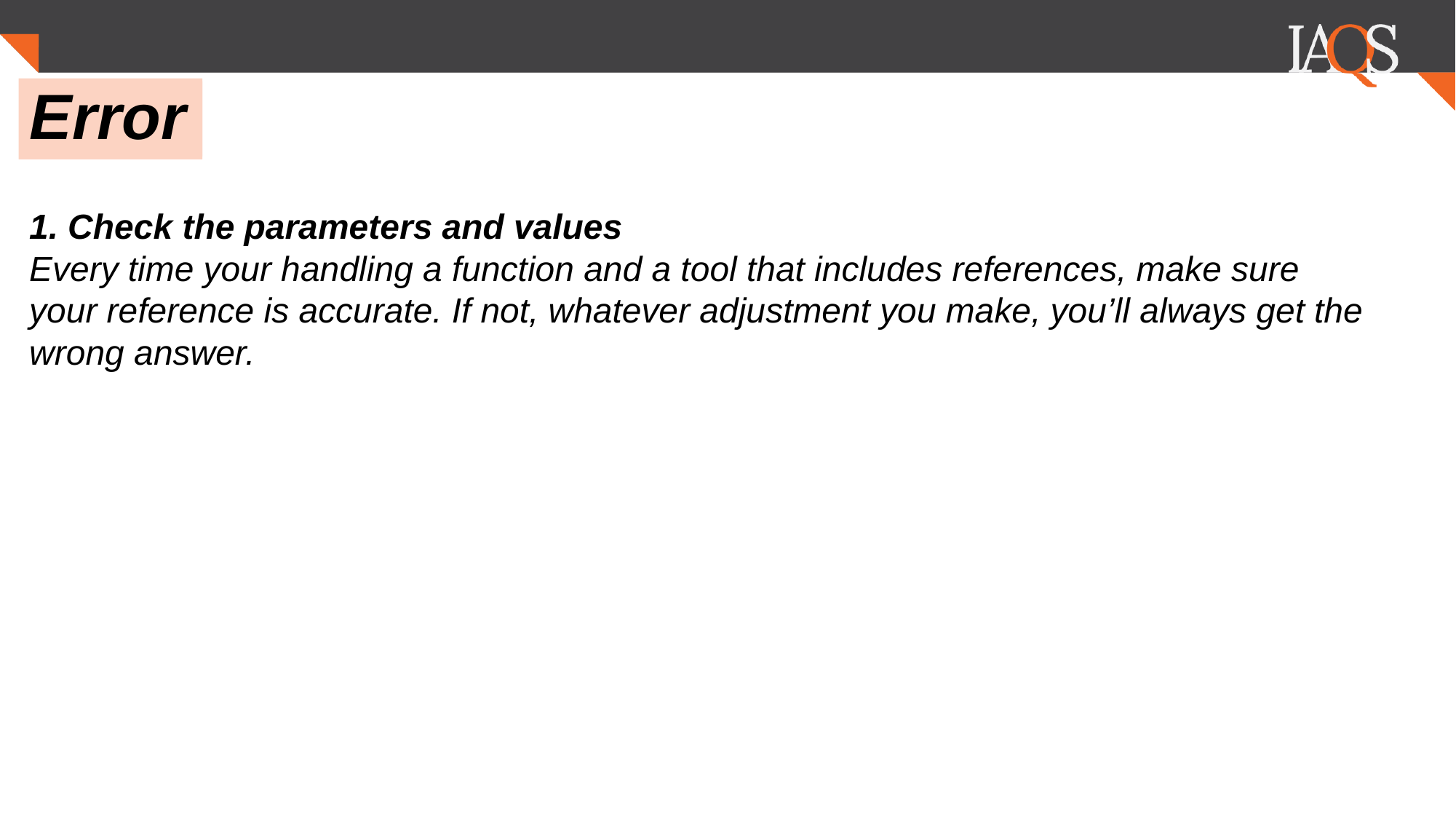

.
# Error

1. Check the parameters and values
Every time your handling a function and a tool that includes references, make sure your reference is accurate. If not, whatever adjustment you make, you’ll always get the wrong answer.